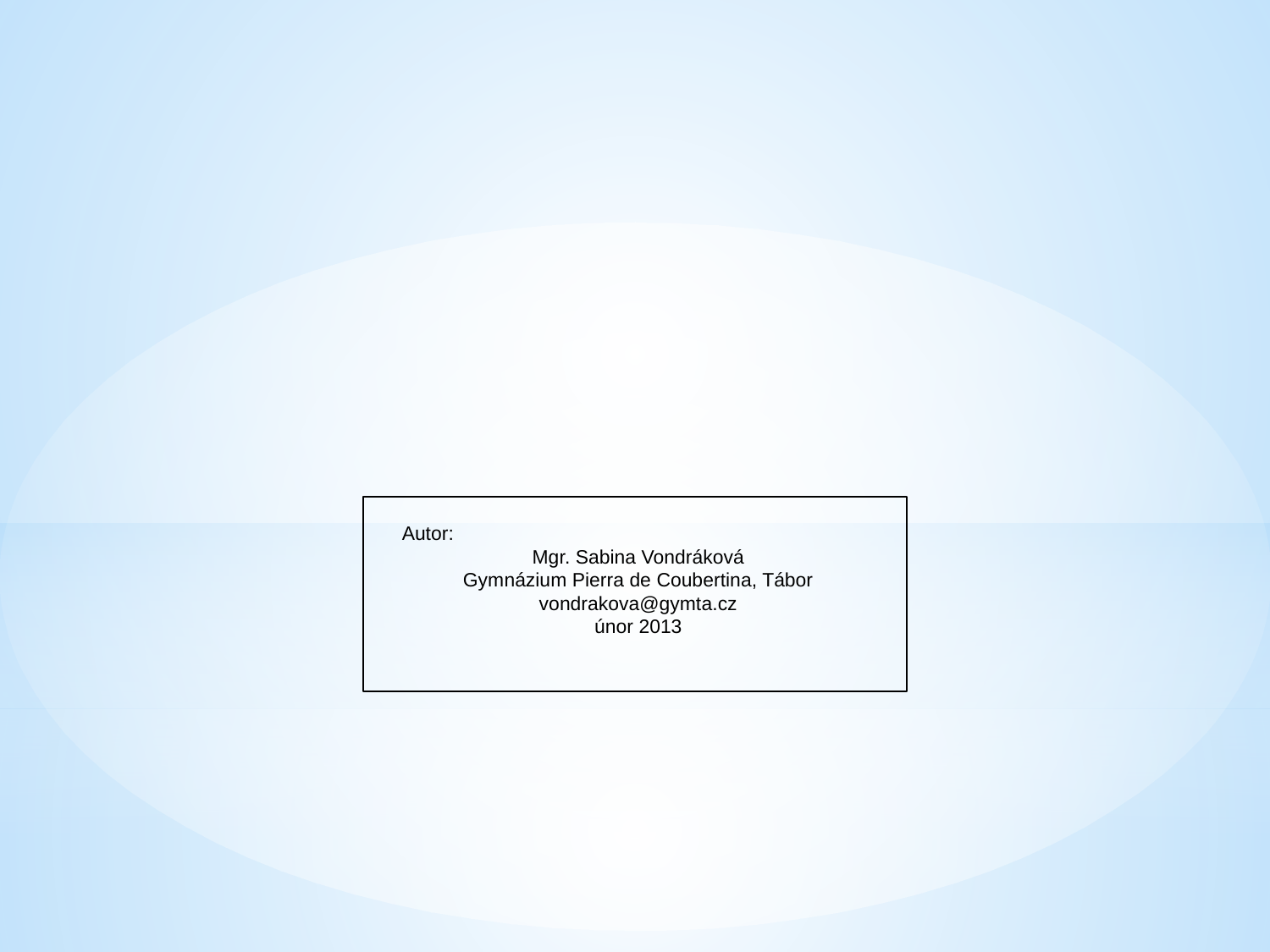

Autor:
Mgr. Sabina Vondráková
Gymnázium Pierra de Coubertina, Tábor
vondrakova@gymta.cz
únor 2013